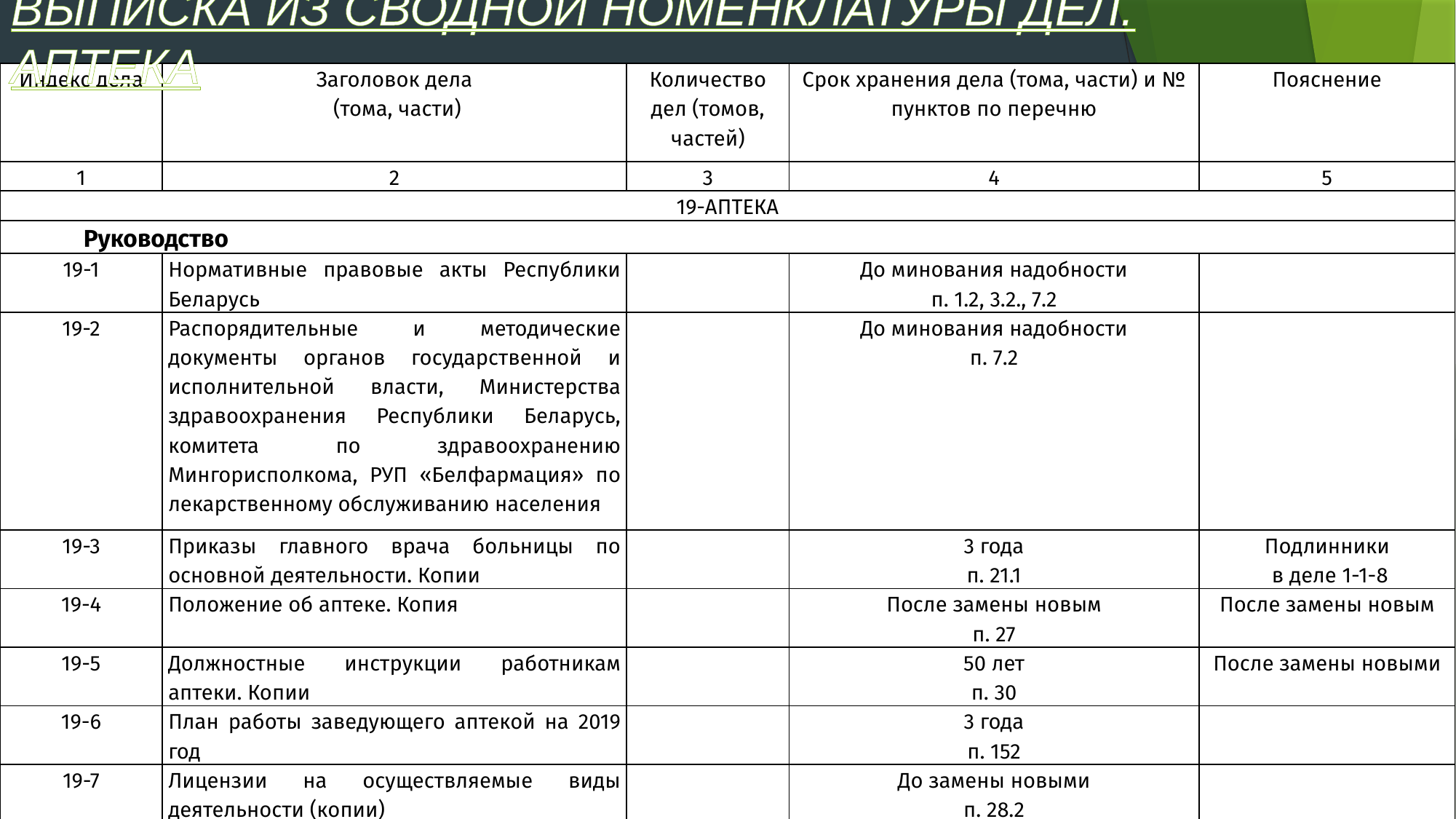

ВЫПИСКА ИЗ СВОДНОЙ НОМЕНКЛАТУРЫ ДЕЛ. АПТЕКА
| Индекс дела | Заголовок дела (тома, части) | Количество дел (томов, частей) | Срок хранения дела (тома, части) и № пунктов по перечню | Пояснение |
| --- | --- | --- | --- | --- |
| 1 | 2 | 3 | 4 | 5 |
| 19-АПТЕКА |  |  |  |  |
| Руководство |  |  |  |  |
| 19-1 | Нормативные правовые акты Республики Беларусь |  | До минования надобности п. 1.2, 3.2., 7.2 |  |
| 19-2 | Распорядительные и методические документы органов государственной и исполнительной власти, Министерства здравоохранения Республики Беларусь, комитета по здравоохранению Мингорисполкома, РУП «Белфармация» по лекарственному обслуживанию населения |  | До минования надобности п. 7.2 |  |
| 19-3 | Приказы главного врача больницы по основной деятельности. Копии |  | 3 года п. 21.1 | Подлинники в деле 1-1-8 |
| 19-4 | Положение об аптеке. Копия |  | После замены новым п. 27 | После замены новым |
| 19-5 | Должностные инструкции работникам аптеки. Копии |  | 50 лет п. 30 | После замены новыми |
| 19-6 | План работы заведующего аптекой на 2019 год |  | 3 года п. 152 |  |
| 19-7 | Лицензии на осуществляемые виды деятельности (копии) |  | До замены новыми п. 28.2 |  |